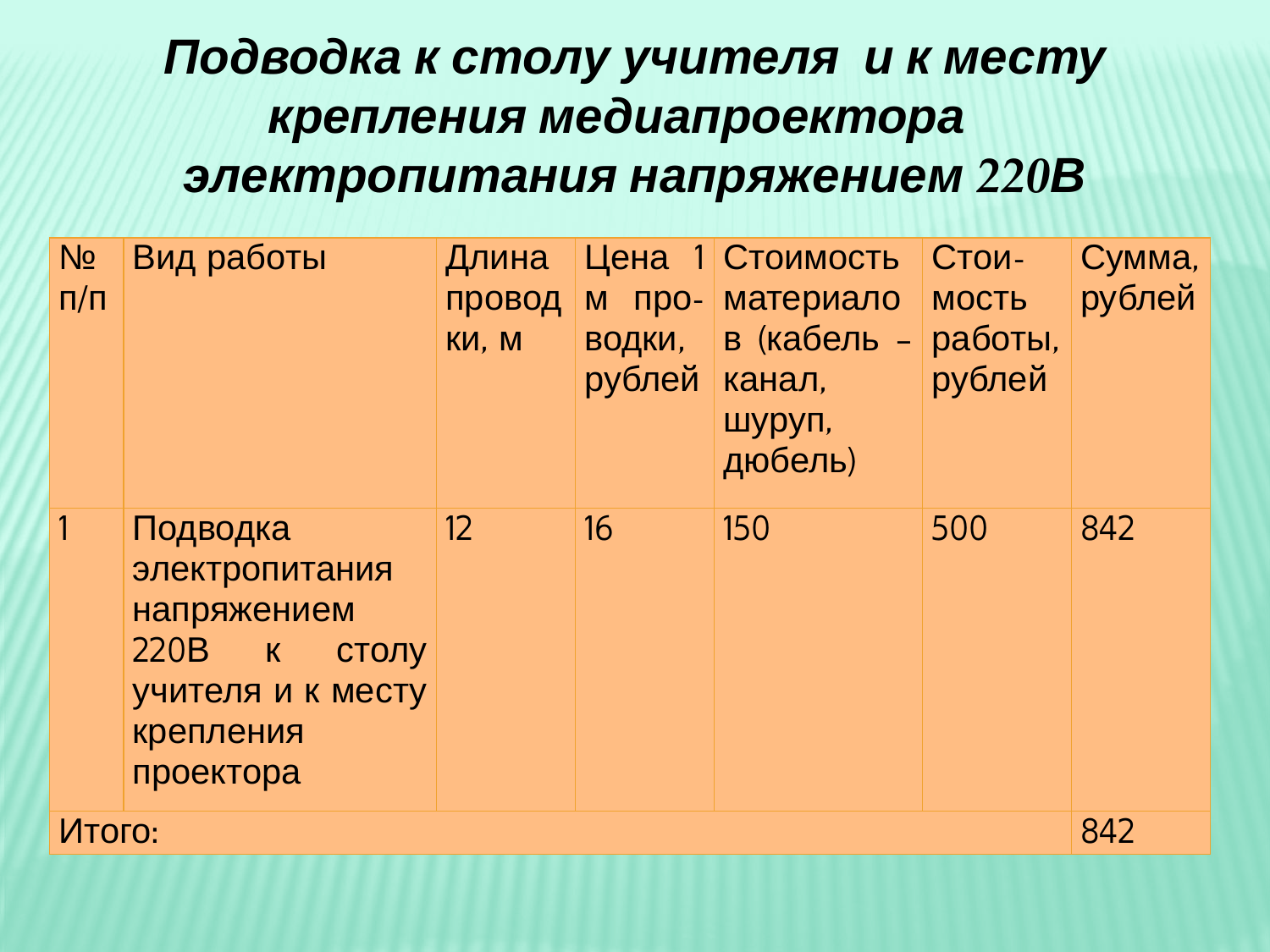

Подводка к столу учителя  и к месту крепления медиапроектора
электропитания напряжением 220В

| № п/п | Вид работы | Длина проводки, м | Цена 1 м про-водки, рублей | Стоимость материалов (кабель – канал, шуруп, дюбель) | Стои-мость работы, рублей | Сумма, рублей |
| --- | --- | --- | --- | --- | --- | --- |
| 1 | Подводка электропитания напряжением 220В к столу учителя и к месту крепления проектора | 12 | 16 | 150 | 500 | 842 |
| Итого: |  |  |  |  |  | 842 |